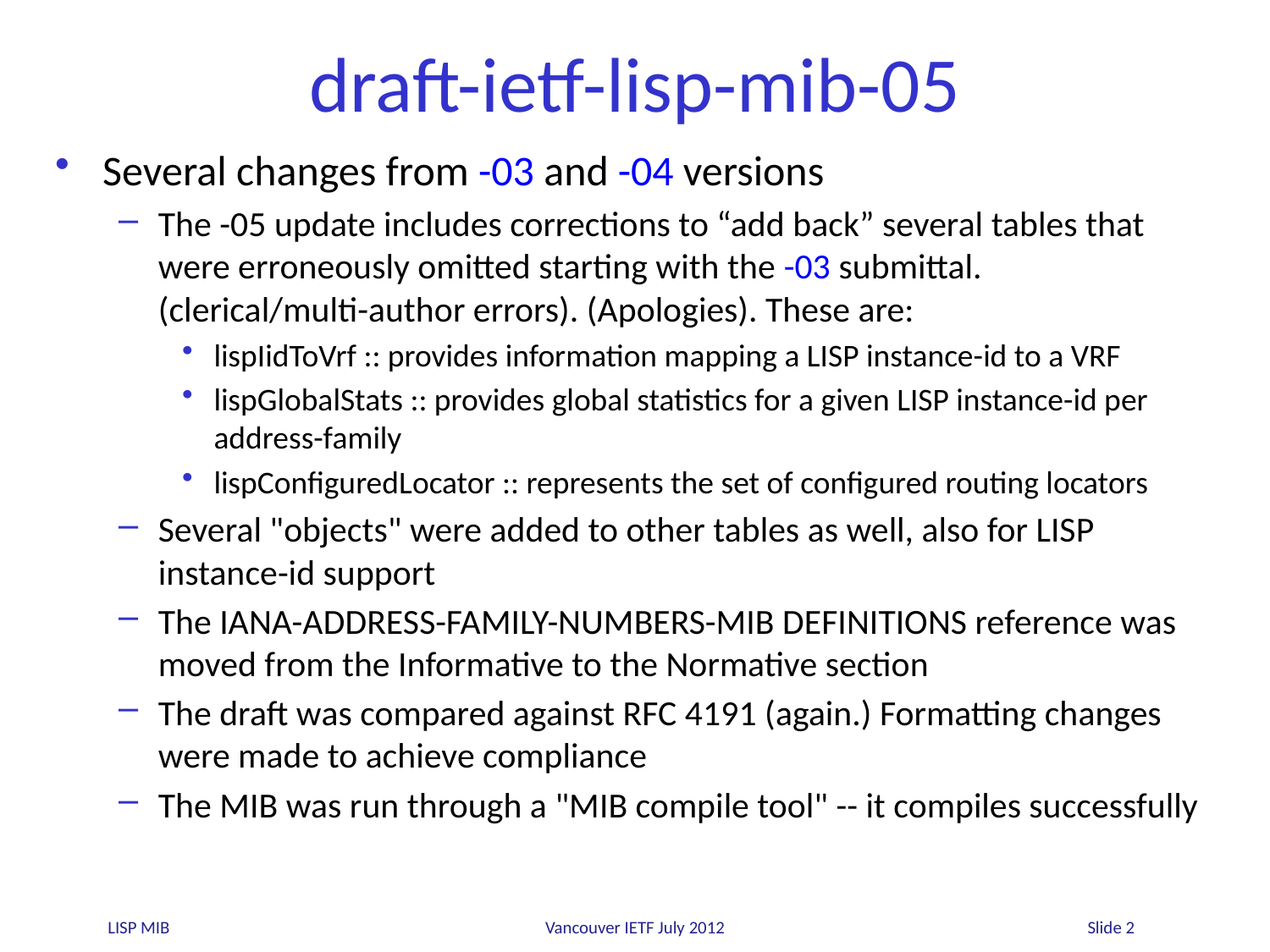

# draft-ietf-lisp-mib-05
Several changes from -03 and -04 versions
The -05 update includes corrections to “add back” several tables that were erroneously omitted starting with the -03 submittal.
(clerical/multi-author errors). (Apologies). These are:
lispIidToVrf :: provides information mapping a LISP instance-id to a VRF
lispGlobalStats :: provides global statistics for a given LISP instance-id per address-family
lispConfiguredLocator :: represents the set of configured routing locators
Several "objects" were added to other tables as well, also for LISP instance-id support
The IANA-ADDRESS-FAMILY-NUMBERS-MIB DEFINITIONS reference was moved from the Informative to the Normative section
The draft was compared against RFC 4191 (again.) Formatting changes were made to achieve compliance
The MIB was run through a "MIB compile tool" -- it compiles successfully
LISP MIB
Vancouver IETF July 2012
Slide 2